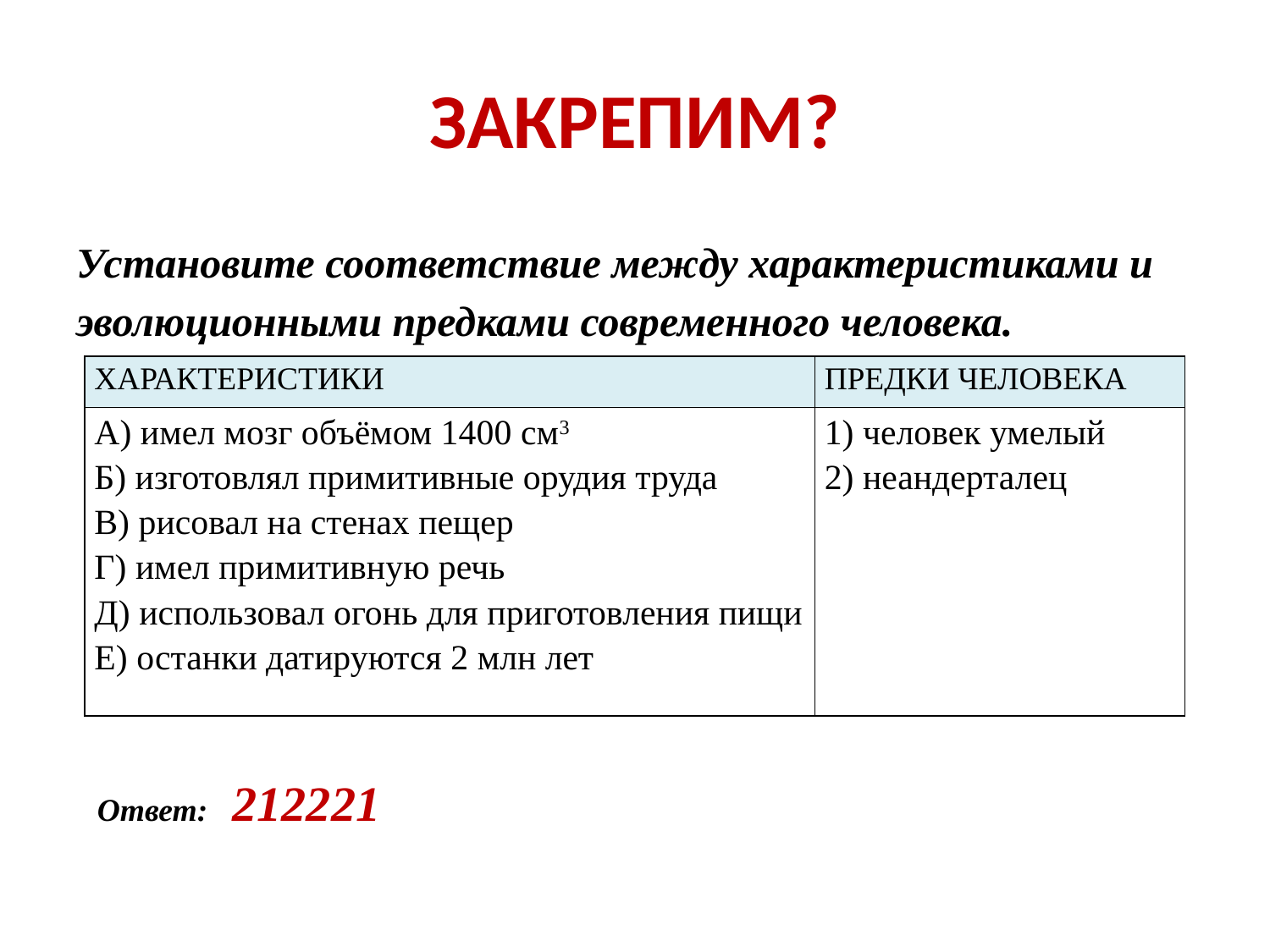

# ЗАКРЕПИМ?
Установите соответствие между характеристиками и эволюционными предками современного человека.

| ХАРАКТЕРИСТИКИ | ПРЕДКИ ЧЕЛОВЕКА |
| --- | --- |
| А) имел мозг объёмом 1400 см3 Б) изготовлял примитивные орудия труда В) рисовал на стенах пещер Г) имел примитивную речь Д) использовал огонь для приготовления пищи Е) останки датируются 2 млн лет | 1) человек умелый 2) неандерталец |
Ответ:   212221